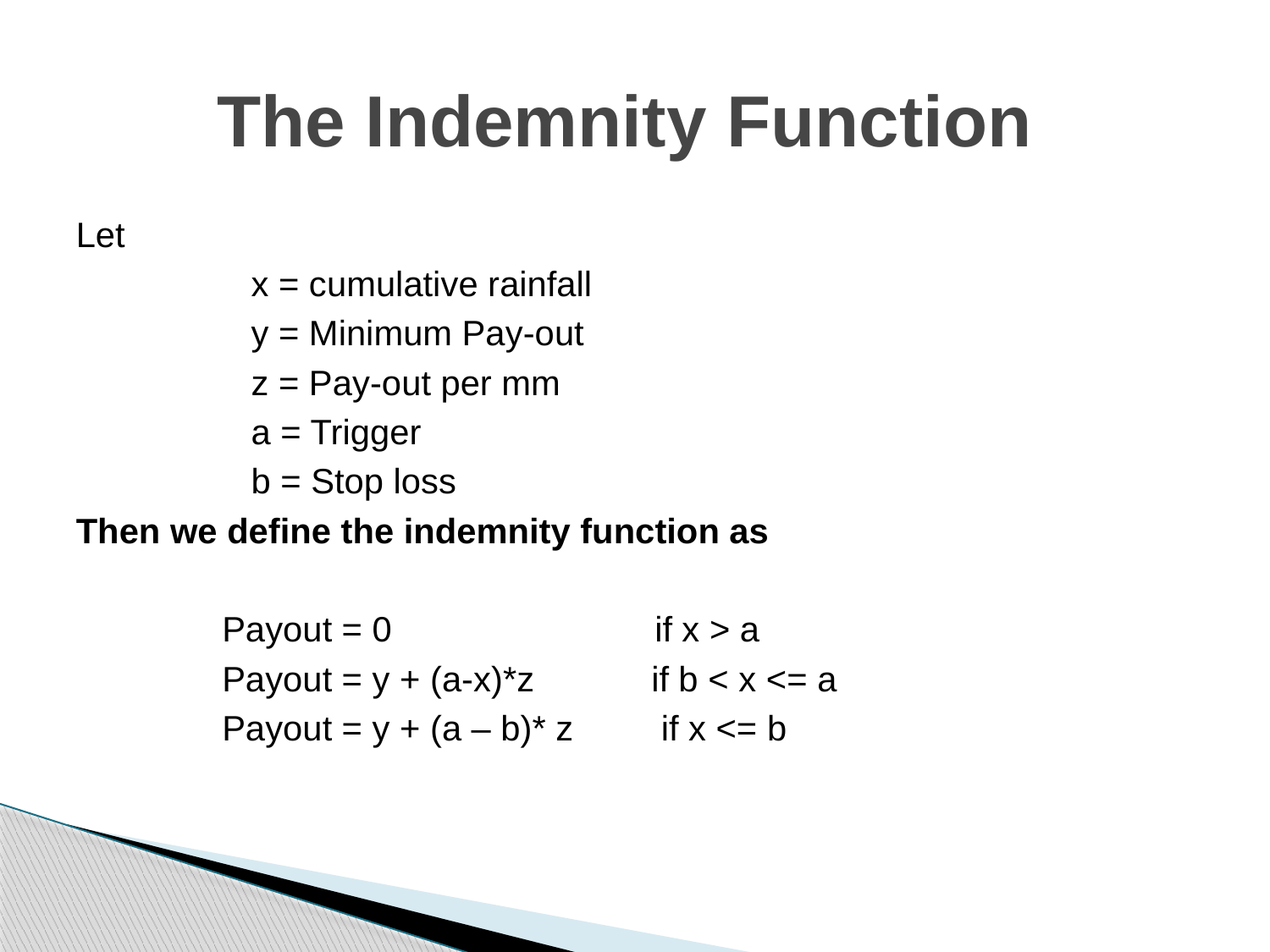

# The Indemnity Function
Let
                  x = cumulative rainfall
                  y = Minimum Pay-out
                  z = Pay-out per mm
                  a = Trigger
                  b = Stop loss
Then we define the indemnity function as

               Payout = 0                           if x > a
               Payout = y + (a-x)*z            if b < x <= a
               Payout = y + (a – b)* z         if x <= b